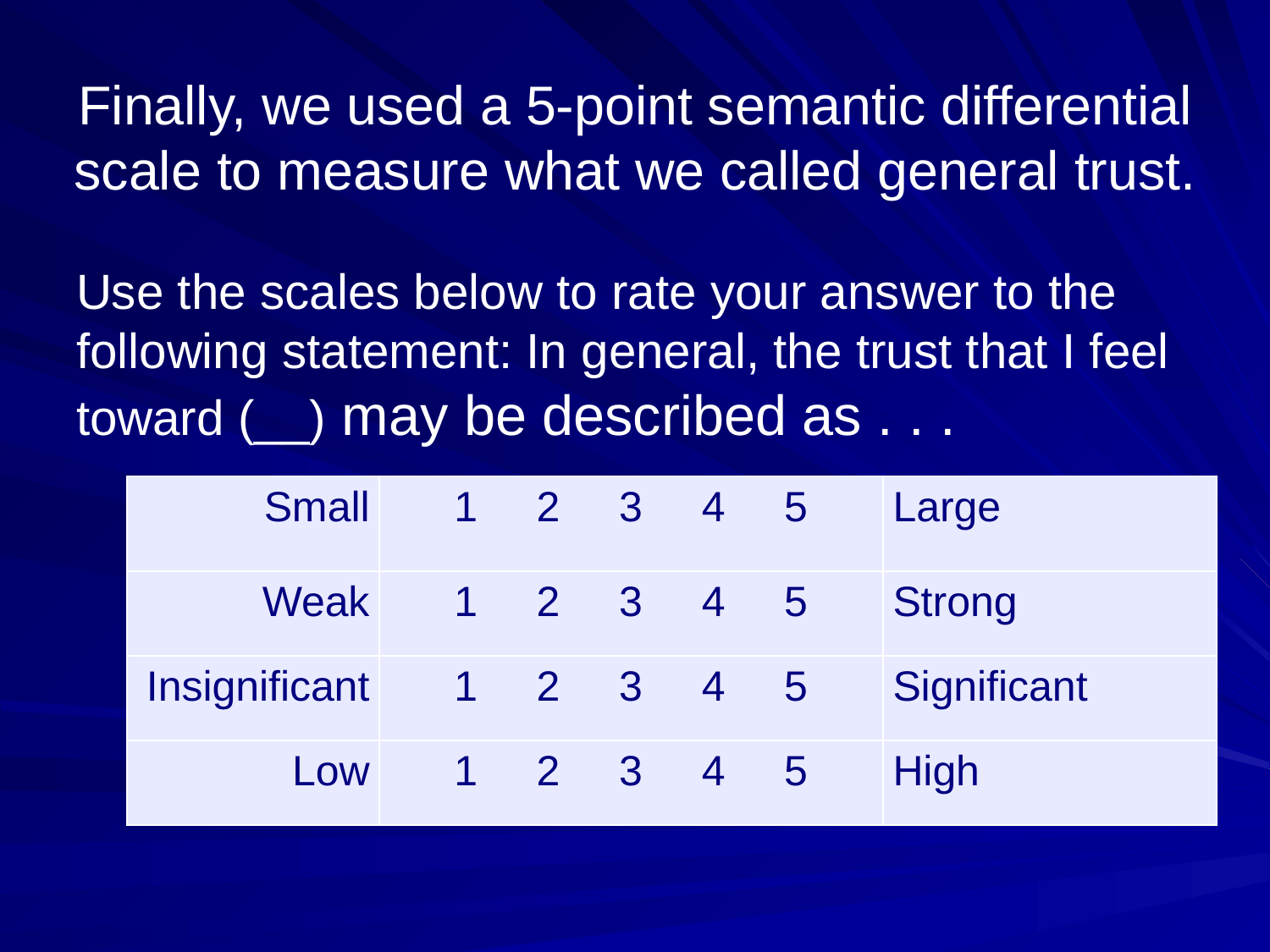

# Finally, we used a 5-point semantic differential scale to measure what we called general trust.
Use the scales below to rate your answer to the following statement: In general, the trust that I feel toward (__) may be described as . . .

| Small | 1 2 3 4 5 | Large |
| --- | --- | --- |
| Weak | 1 2 3 4 5 | Strong |
| Insignificant | 1 2 3 4 5 | Significant |
| Low | 1 2 3 4 5 | High |